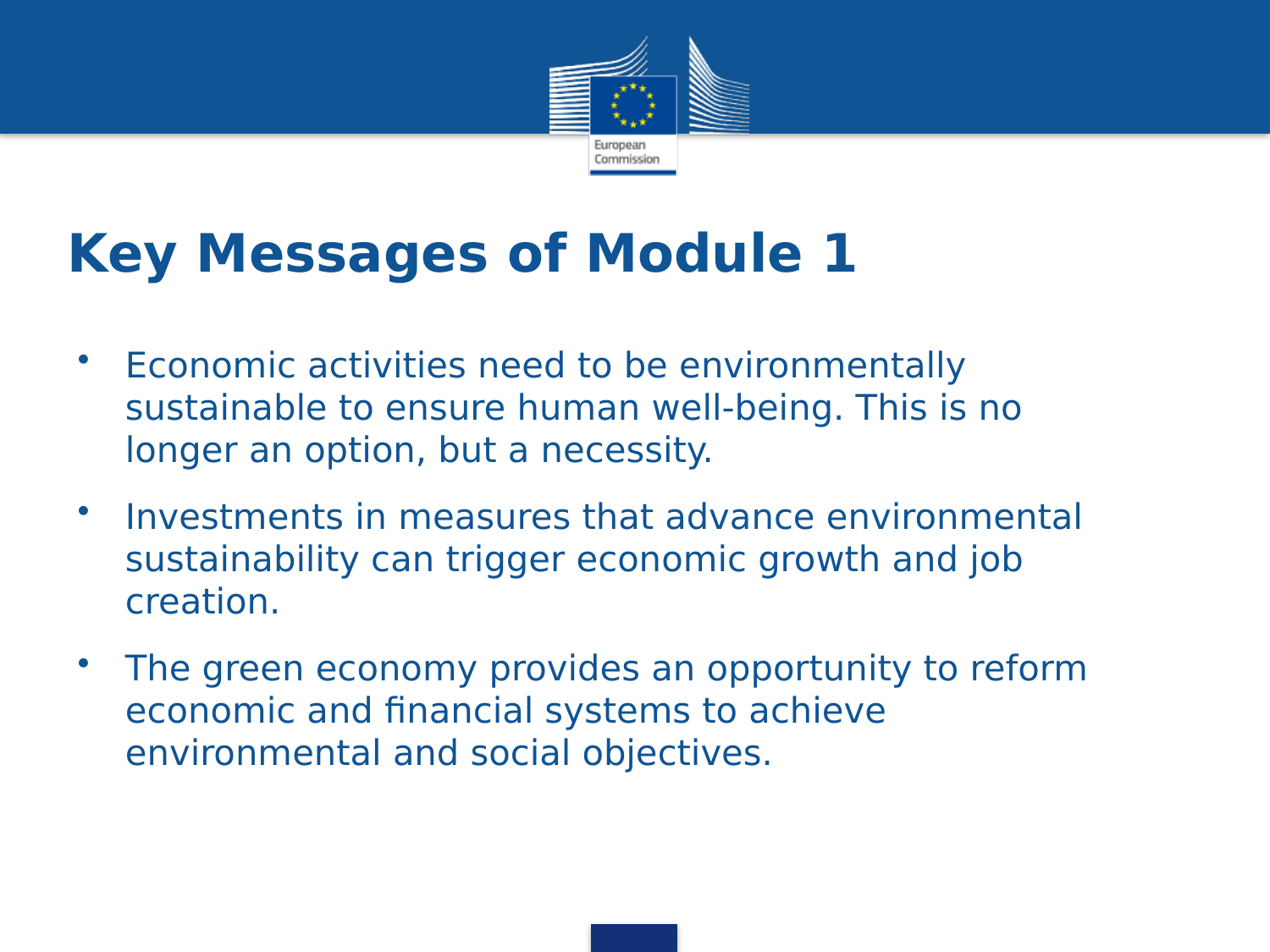

# Key Messages of Module 1
Economic activities need to be environmentally sustainable to ensure human well-being. This is no longer an option, but a necessity.
Investments in measures that advance environmental sustainability can trigger economic growth and job creation.
The green economy provides an opportunity to reform economic and financial systems to achieve environmental and social objectives.